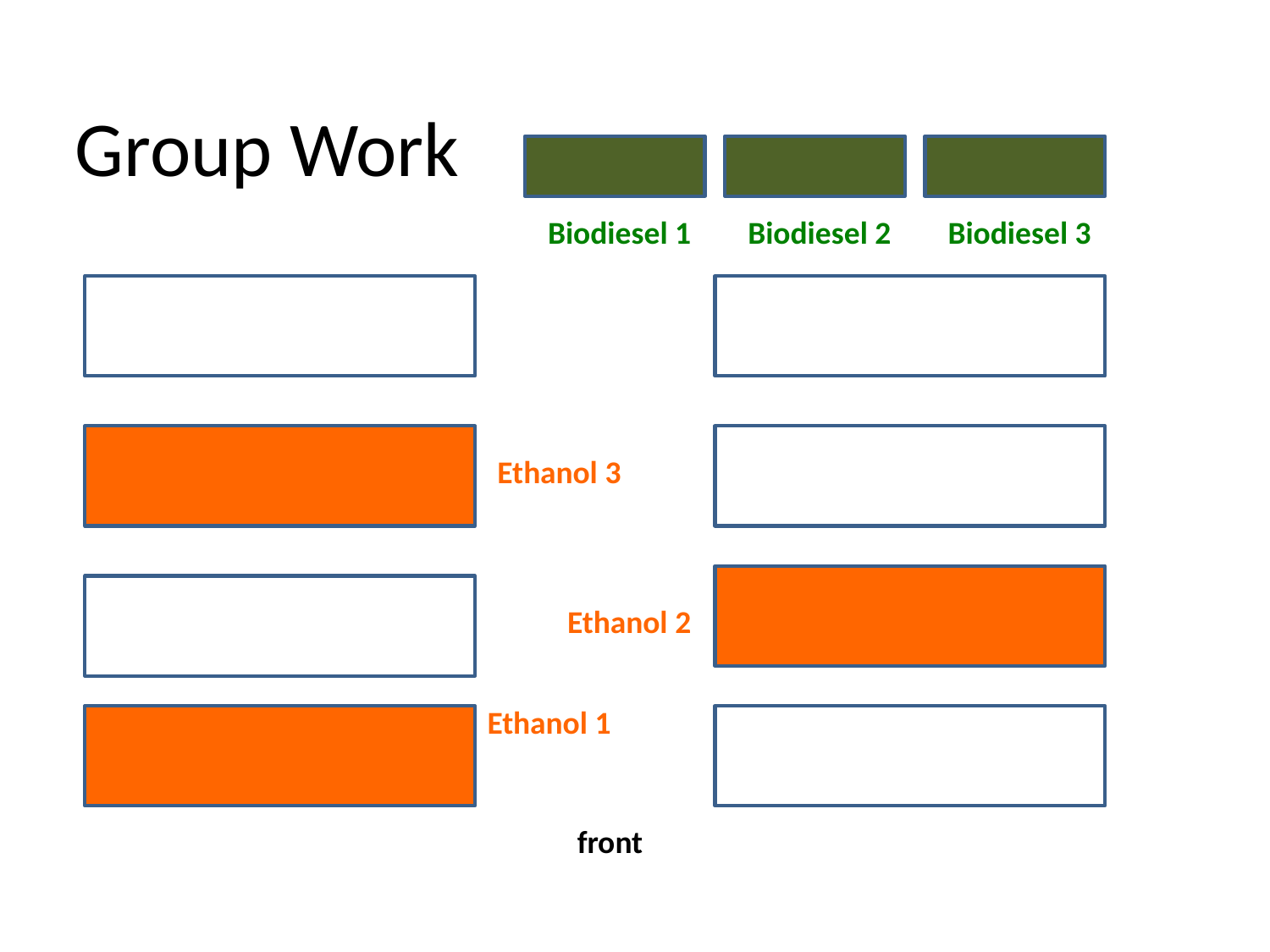

# Group Work

Biodiesel 1
Biodiesel 2
Biodiesel 3

Ethanol 3

Ethanol 2
Ethanol 1

front